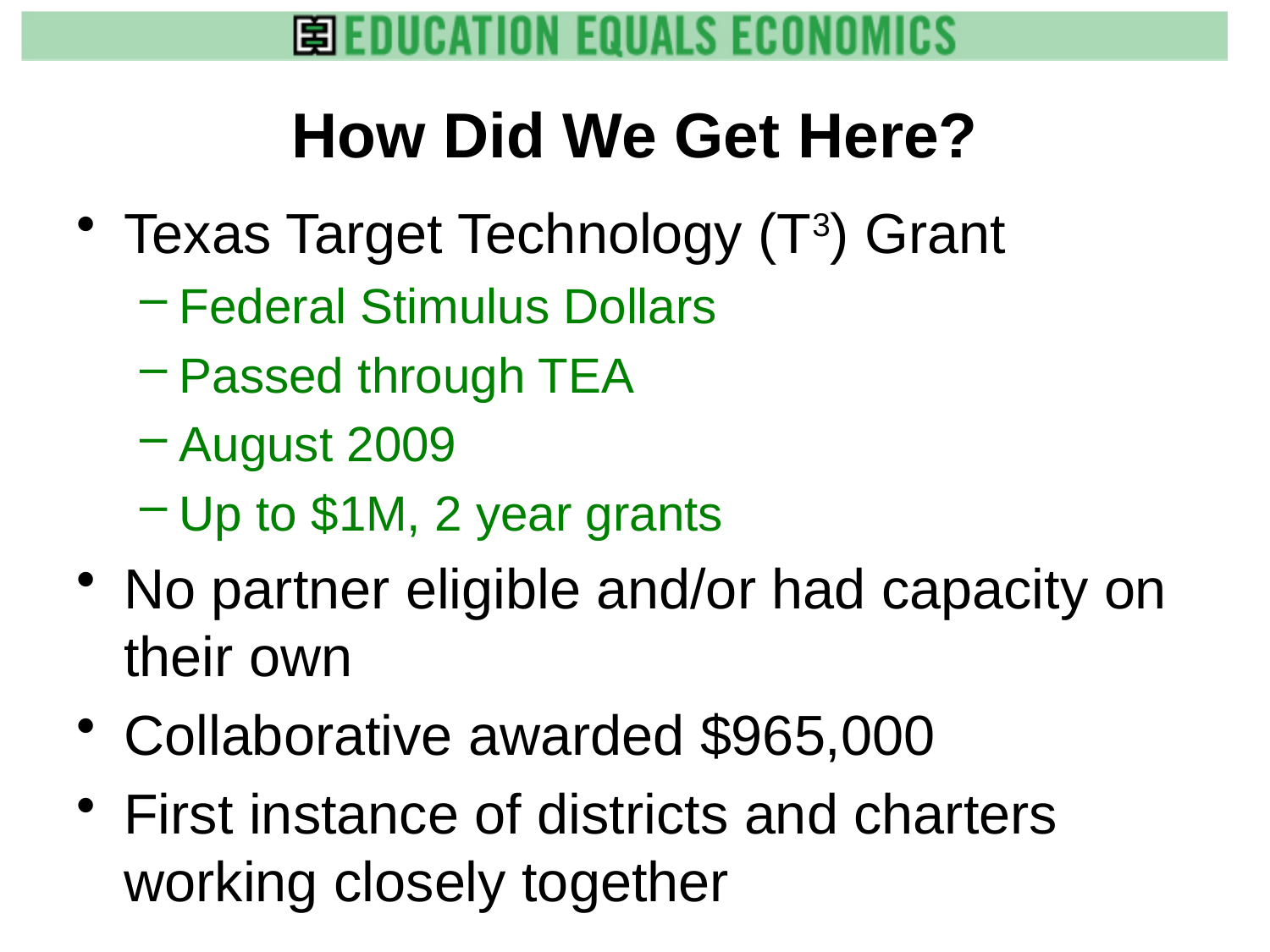

# How Did We Get Here?
Texas Target Technology (T3) Grant
Federal Stimulus Dollars
Passed through TEA
August 2009
Up to $1M, 2 year grants
No partner eligible and/or had capacity on their own
Collaborative awarded $965,000
First instance of districts and charters working closely together